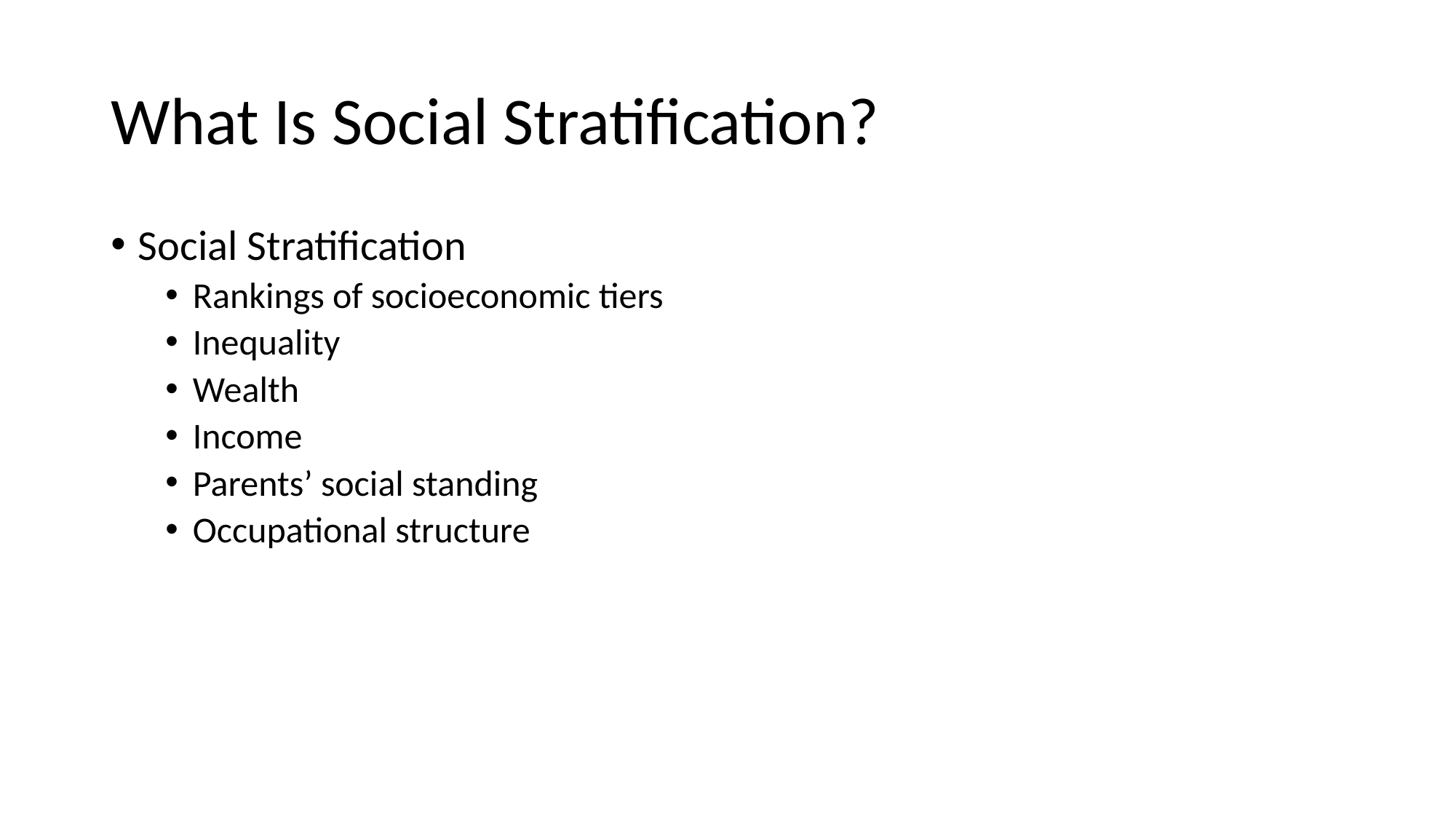

# What Is Social Stratification?
Social Stratification
Rankings of socioeconomic tiers
Inequality
Wealth
Income
Parents’ social standing
Occupational structure